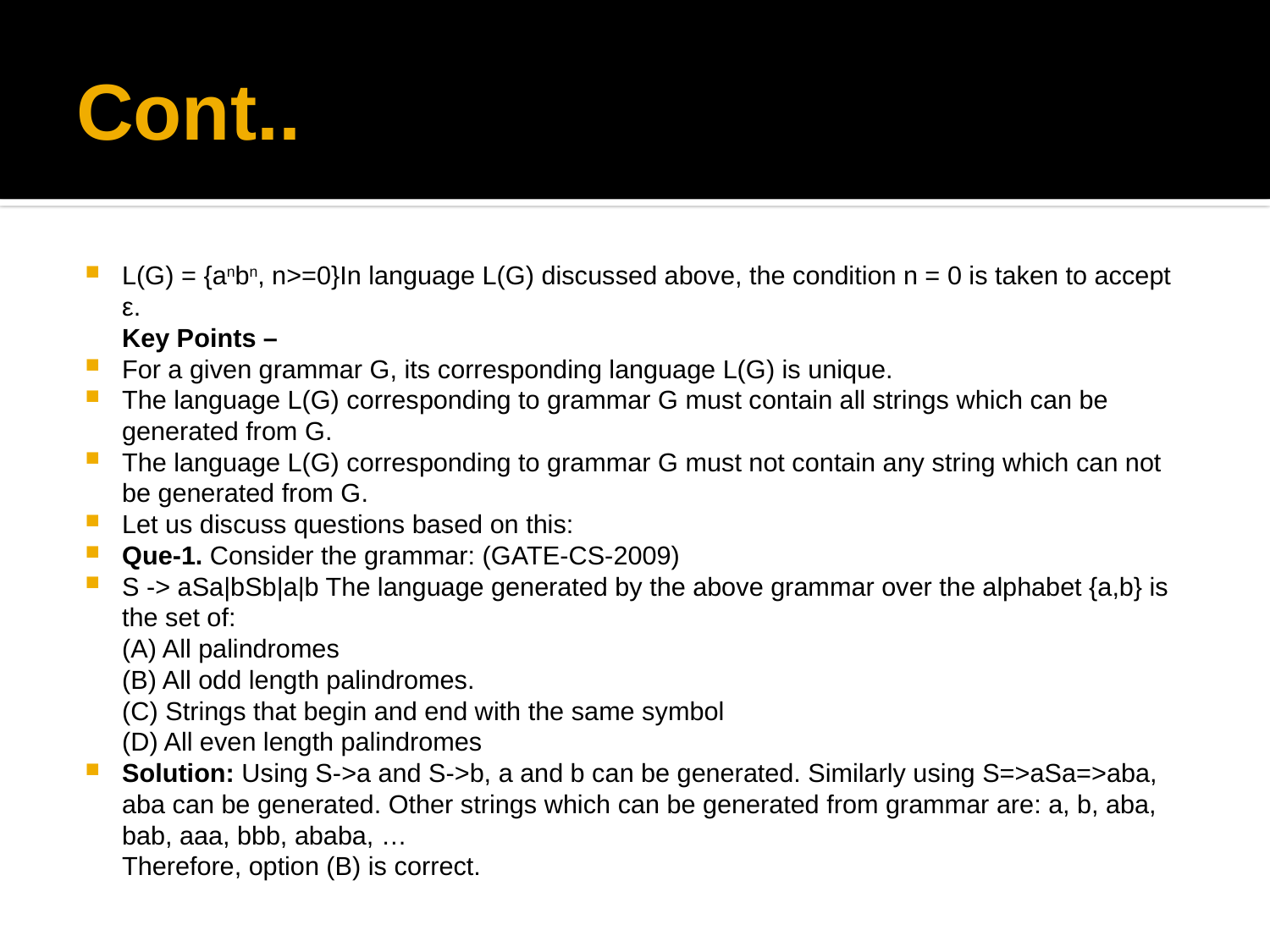

# Cont..
L(G) = {anbn, n>=0}In language L(G) discussed above, the condition n = 0 is taken to accept ε.
Key Points –
For a given grammar G, its corresponding language L(G) is unique.
The language L(G) corresponding to grammar G must contain all strings which can be generated from G.
The language L(G) corresponding to grammar G must not contain any string which can not be generated from G.
Let us discuss questions based on this:
Que-1. Consider the grammar: (GATE-CS-2009)
S -> aSa|bSb|a|b The language generated by the above grammar over the alphabet {a,b} is the set of:
(A) All palindromes
(B) All odd length palindromes.
(C) Strings that begin and end with the same symbol
(D) All even length palindromes
Solution: Using S->a and S->b, a and b can be generated. Similarly using S=>aSa=>aba, aba can be generated. Other strings which can be generated from grammar are: a, b, aba, bab, aaa, bbb, ababa, …
Therefore, option (B) is correct.